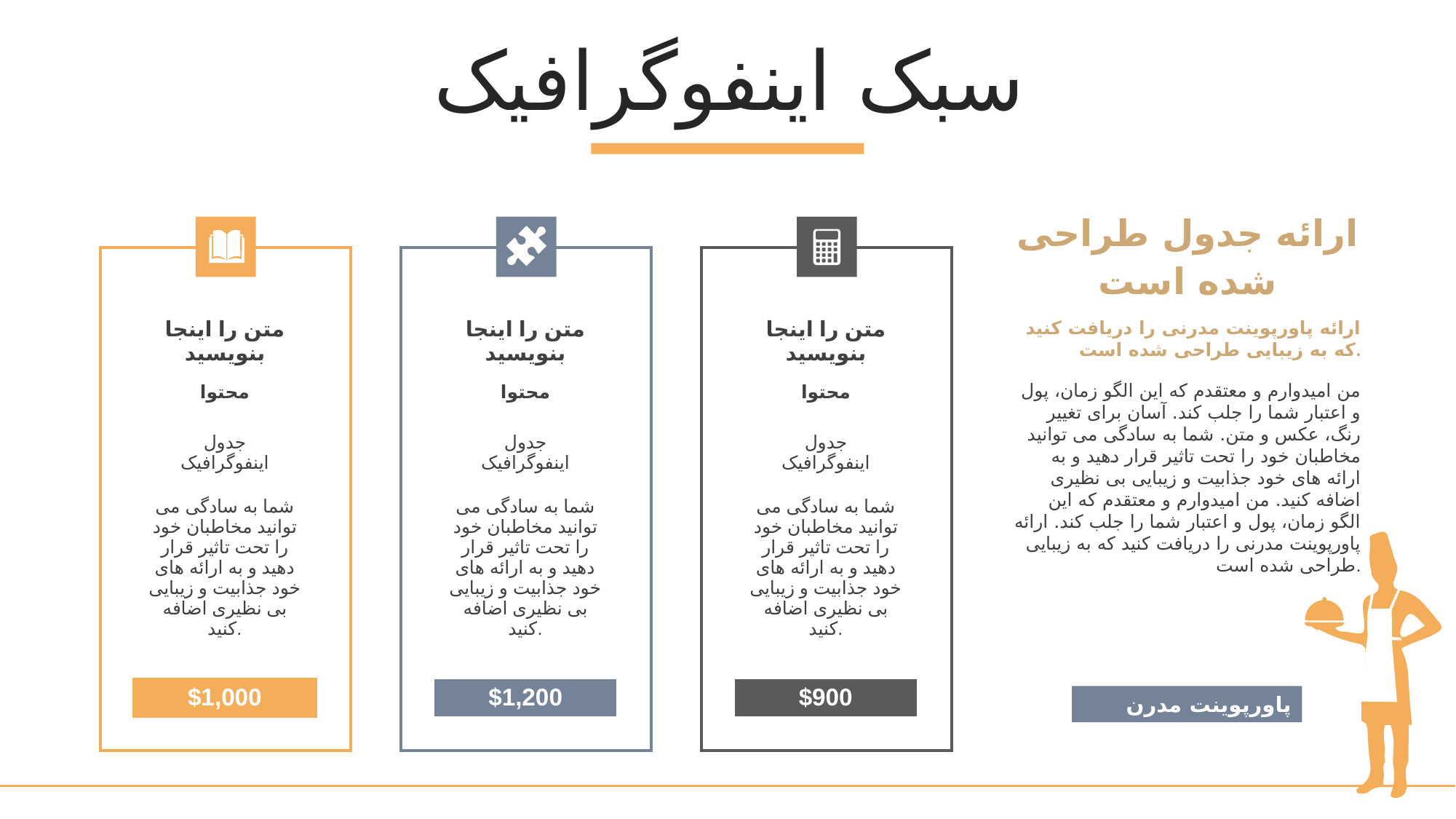

سبک اینفوگرافیک
ارائه جدول طراحی شده است

|  |  |  |
| --- | --- | --- |
|  | متن را اینجا بنویسید |  |
|  | محتوا |  |
|  | جدول اینفوگرافیک |  |
|  | شما به سادگی می توانید مخاطبان خود را تحت تاثیر قرار دهید و به ارائه های خود جذابیت و زیبایی بی نظیری اضافه کنید. |  |
|  |  |  |
|  | $1,000 |  |
|  |  |  |
|  |  |  |
| --- | --- | --- |
|  | متن را اینجا بنویسید |  |
|  | محتوا |  |
|  | جدول اینفوگرافیک |  |
|  | شما به سادگی می توانید مخاطبان خود را تحت تاثیر قرار دهید و به ارائه های خود جذابیت و زیبایی بی نظیری اضافه کنید. |  |
|  |  |  |
|  | $1,200 |  |
|  |  |  |
|  |  |  |
| --- | --- | --- |
|  | متن را اینجا بنویسید |  |
|  | محتوا |  |
|  | جدول اینفوگرافیک |  |
|  | شما به سادگی می توانید مخاطبان خود را تحت تاثیر قرار دهید و به ارائه های خود جذابیت و زیبایی بی نظیری اضافه کنید. |  |
|  |  |  |
|  | $900 |  |
|  |  |  |
ارائه پاورپوینت مدرنی را دریافت کنید که به زیبایی طراحی شده است.
من امیدوارم و معتقدم که این الگو زمان، پول و اعتبار شما را جلب کند. آسان برای تغییر رنگ، عکس و متن. شما به سادگی می توانید مخاطبان خود را تحت تاثیر قرار دهید و به ارائه های خود جذابیت و زیبایی بی نظیری اضافه کنید. من امیدوارم و معتقدم که این الگو زمان، پول و اعتبار شما را جلب کند. ارائه پاورپوینت مدرنی را دریافت کنید که به زیبایی طراحی شده است.
پاورپوینت مدرن